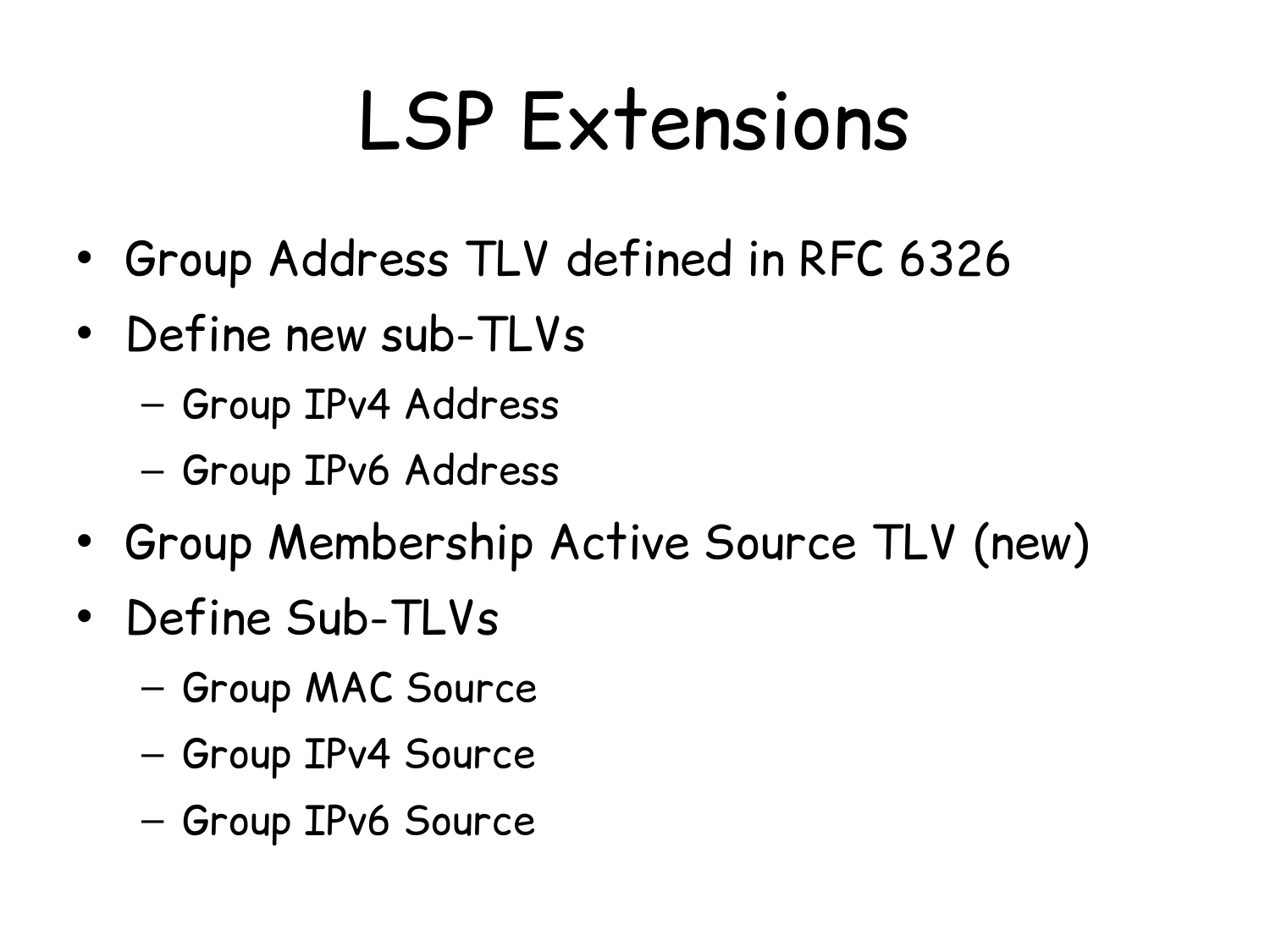

# LSP Extensions
Group Address TLV defined in RFC 6326
Define new sub-TLVs
Group IPv4 Address
Group IPv6 Address
Group Membership Active Source TLV (new)
Define Sub-TLVs
Group MAC Source
Group IPv4 Source
Group IPv6 Source